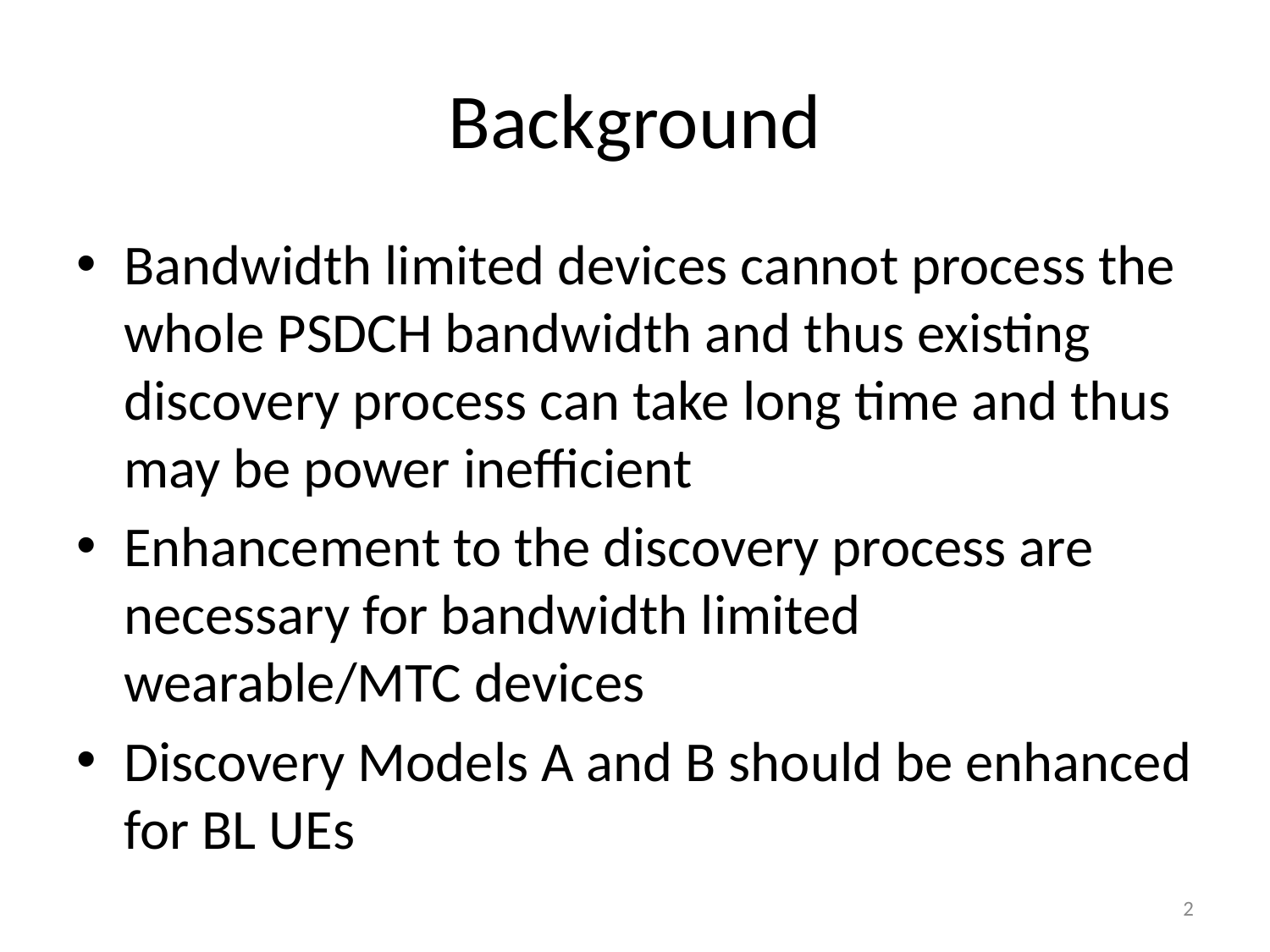

# Background
Bandwidth limited devices cannot process the whole PSDCH bandwidth and thus existing discovery process can take long time and thus may be power inefficient
Enhancement to the discovery process are necessary for bandwidth limited wearable/MTC devices
Discovery Models A and B should be enhanced for BL UEs
2